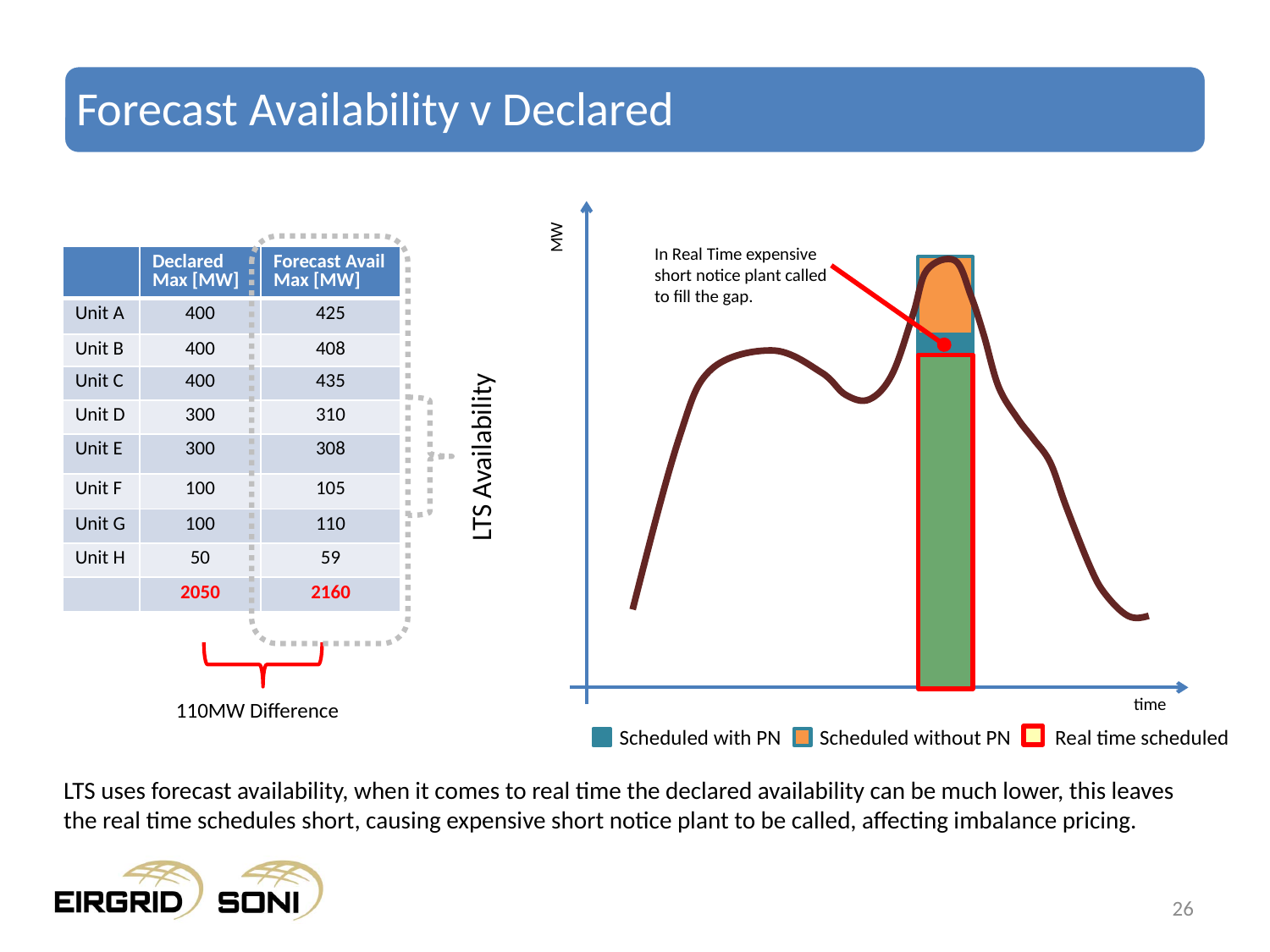

# Forecast Availability v Declared
MW

In Real Time expensive short notice plant called to fill the gap.
|  | Declared Max [MW] | Forecast Avail Max [MW] |
| --- | --- | --- |
| Unit A | 400 | 425 |
| Unit B | 400 | 408 |
| Unit C | 400 | 435 |
| Unit D | 300 | 310 |
| Unit E | 300 | 308 |
| Unit F | 100 | 105 |
| Unit G | 100 | 110 |
| Unit H | 50 | 59 |
|  | 2050 | 2160 |

LTS Availability

time
110MW Difference
Scheduled with PN
Scheduled without PN
Real time scheduled

LTS uses forecast availability, when it comes to real time the declared availability can be much lower, this leaves the real time schedules short, causing expensive short notice plant to be called, affecting imbalance pricing.
26